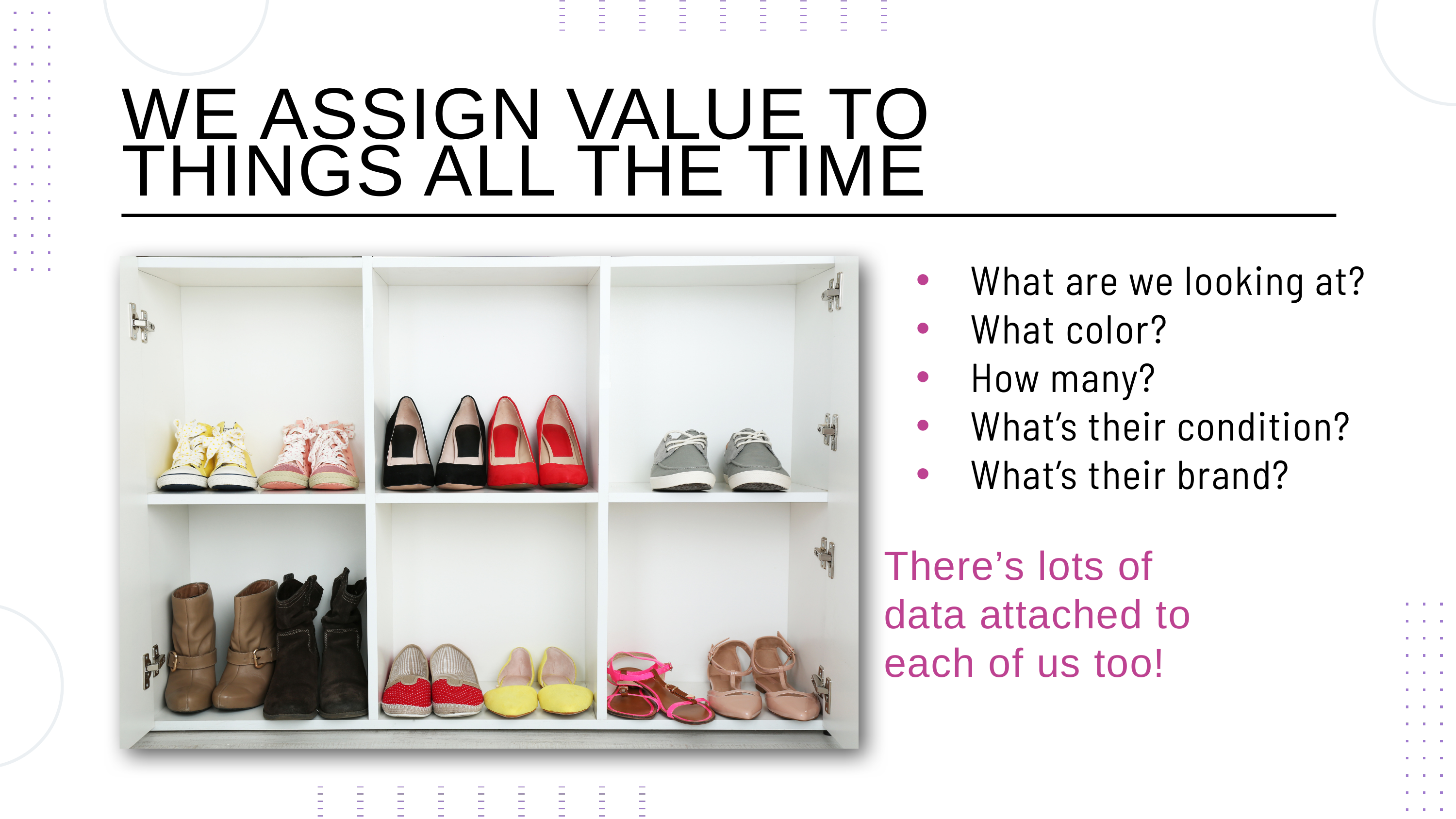

WE ASSIGN VALUE TO THINGS ALL THE TIME

What are we looking at?
What color?
How many?
What’s their condition?
What’s their brand?

There’s lots of data attached to each of us too!